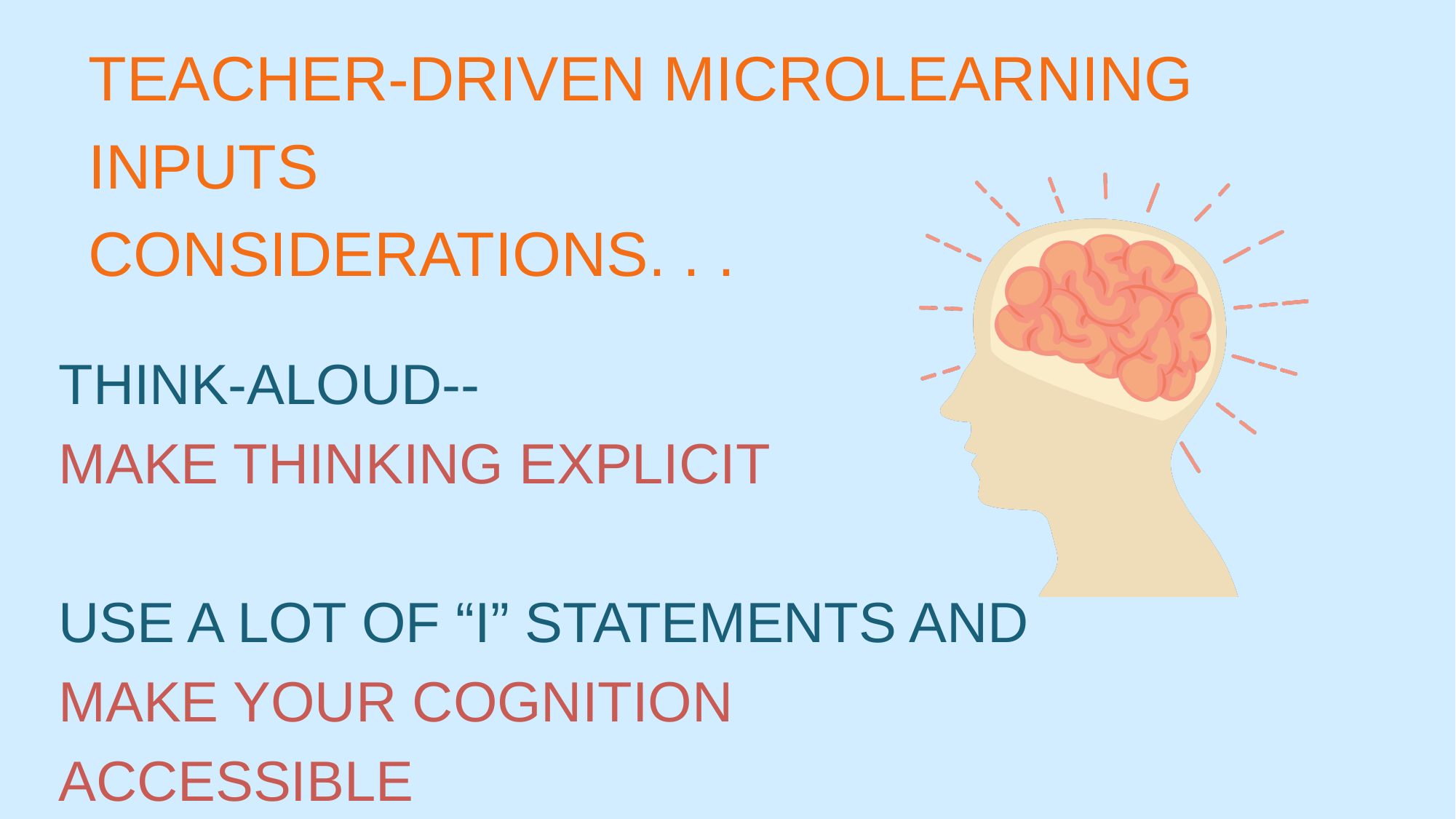

TEACHER-DRIVEN MICROLEARNING INPUTS
CONSIDERATIONS. . .

THINK-ALOUD--
MAKE THINKING EXPLICIT

USE A LOT OF “I” STATEMENTS AND
MAKE YOUR COGNITION ACCESSIBLE